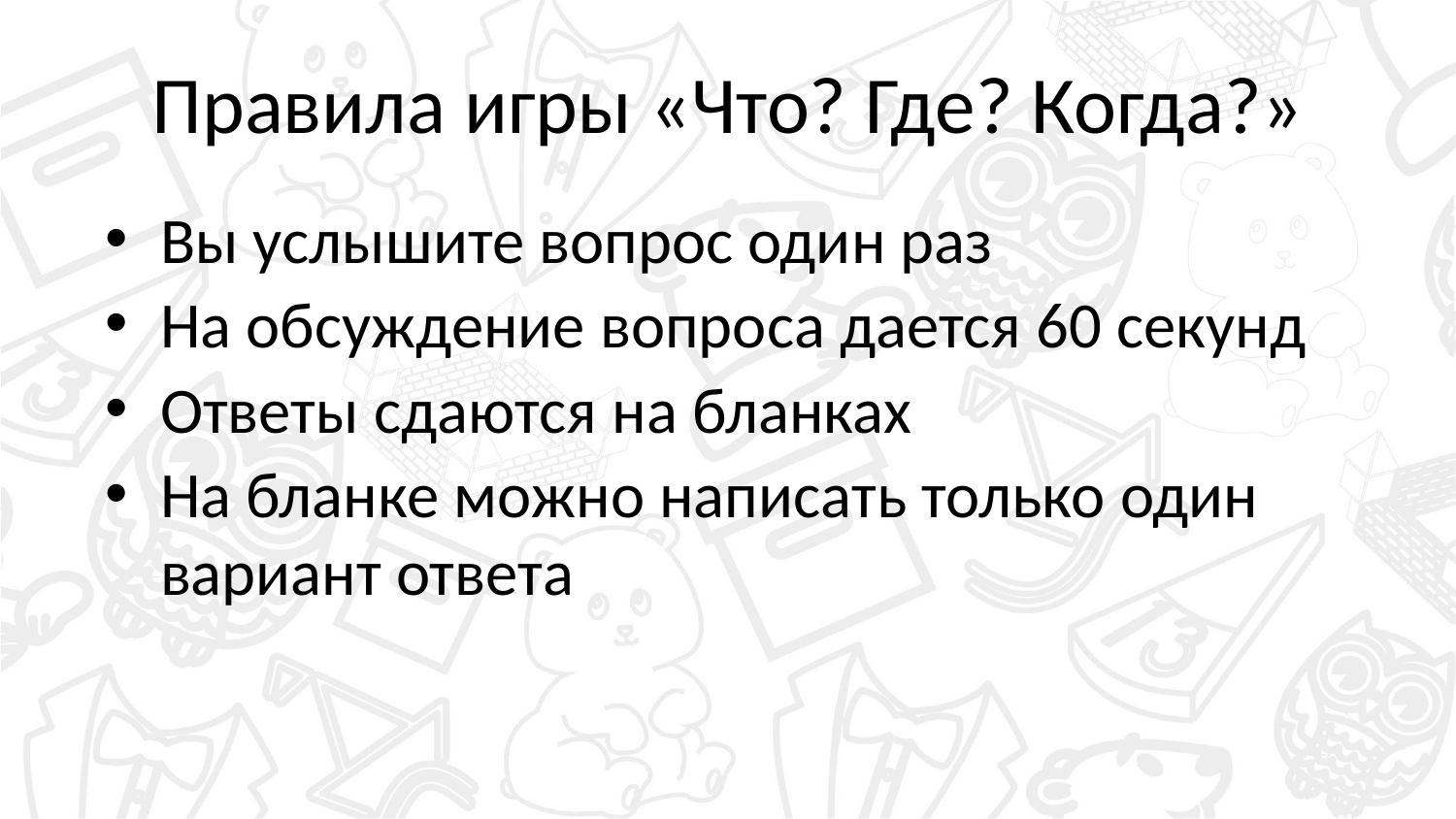

# Правила игры «Что? Где? Когда?»
Вы услышите вопрос один раз
На обсуждение вопроса дается 60 секунд
Ответы сдаются на бланках
На бланке можно написать только один вариант ответа